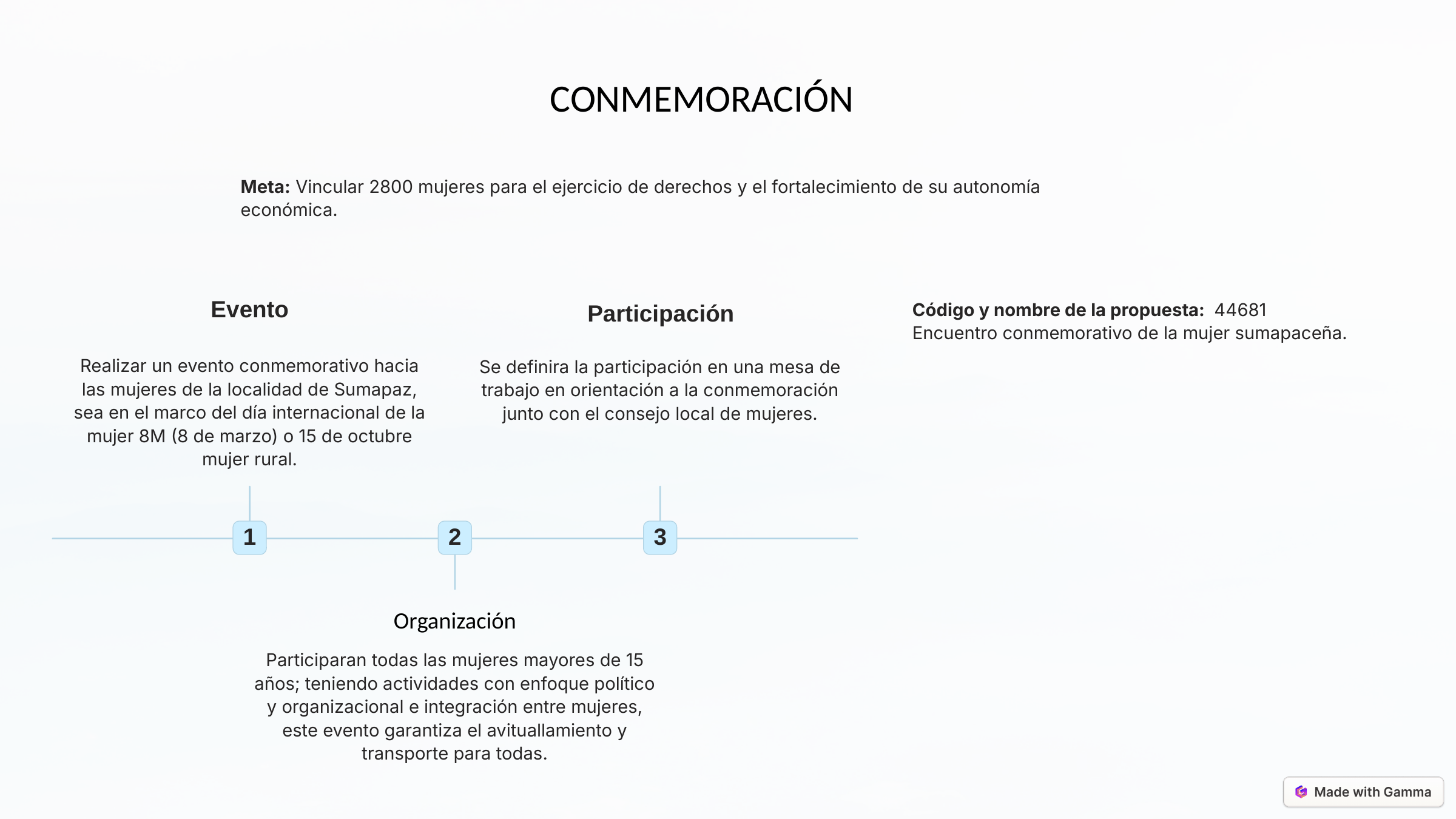

CONMEMORACIÓN
Meta: Vincular 2800 mujeres para el ejercicio de derechos y el fortalecimiento de su autonomía económica.
Evento
Participación
Código y nombre de la propuesta:  44681
Encuentro conmemorativo de la mujer sumapaceña.
Realizar un evento conmemorativo hacia las mujeres de la localidad de Sumapaz, sea en el marco del día internacional de la mujer 8M (8 de marzo) o 15 de octubre mujer rural.
Se definira la participación en una mesa de trabajo en orientación a la conmemoración junto con el consejo local de mujeres.

1
2
3

Organización
Participaran todas las mujeres mayores de 15 años; teniendo actividades con enfoque político y organizacional e integración entre mujeres, este evento garantiza el avituallamiento y transporte para todas.